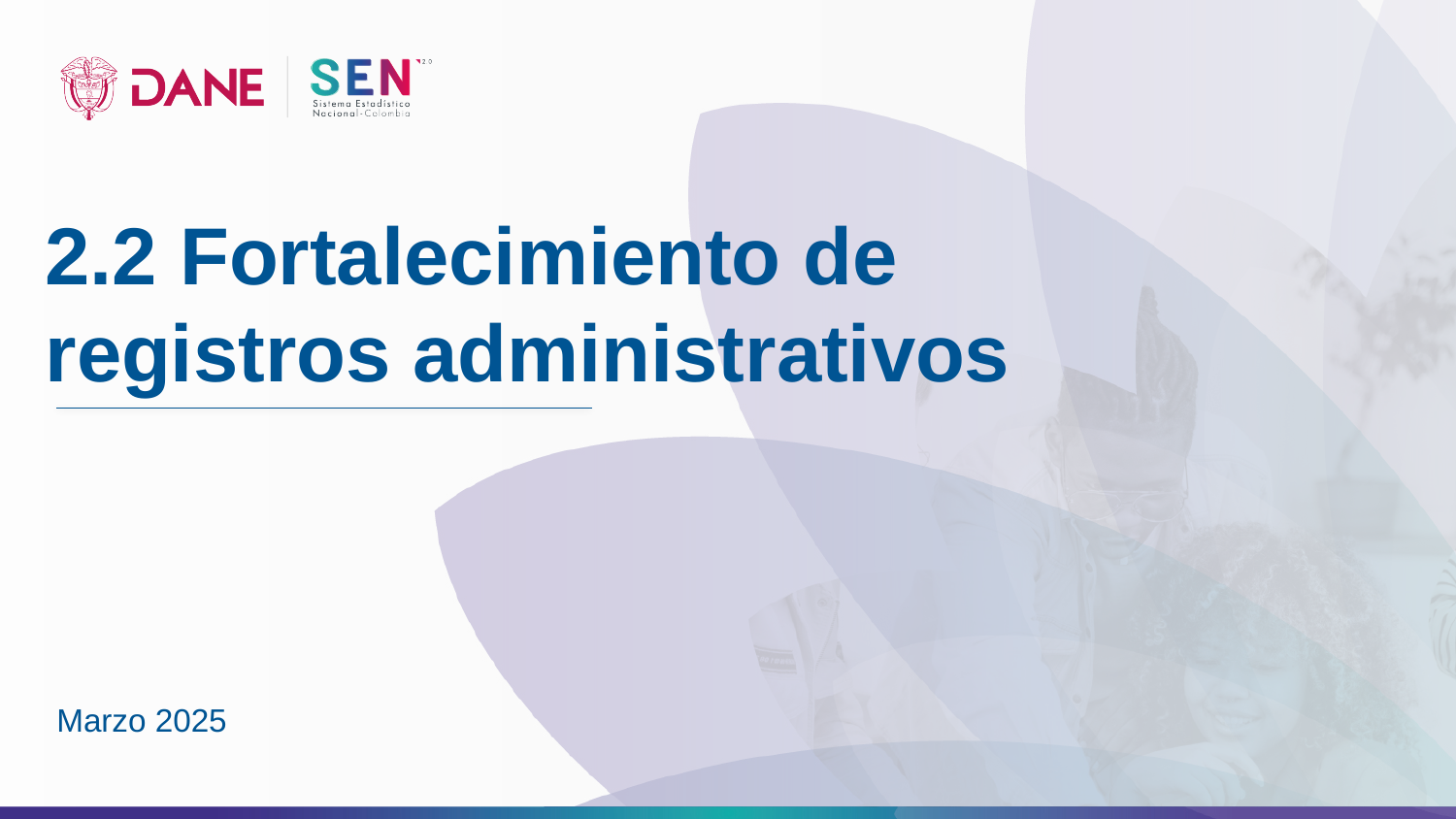

2.2 Fortalecimiento de registros administrativos
Marzo 2025